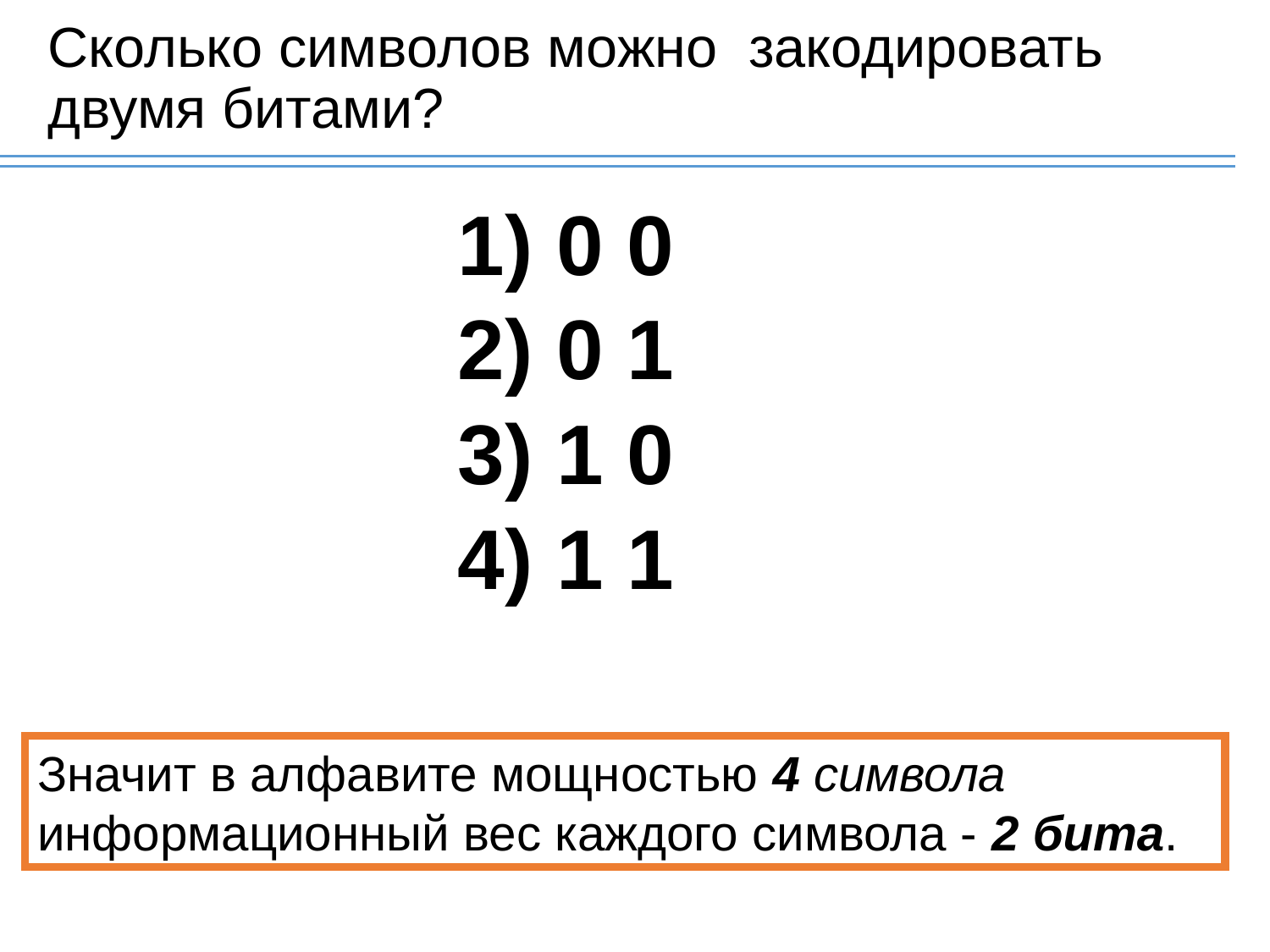

# Сколько символов можно  закодировать двумя битами?
 0 0
 0 1
 1 0
 1 1
Значит в алфавите мощностью 4 символа
информационный вес каждого символа - 2 бита.